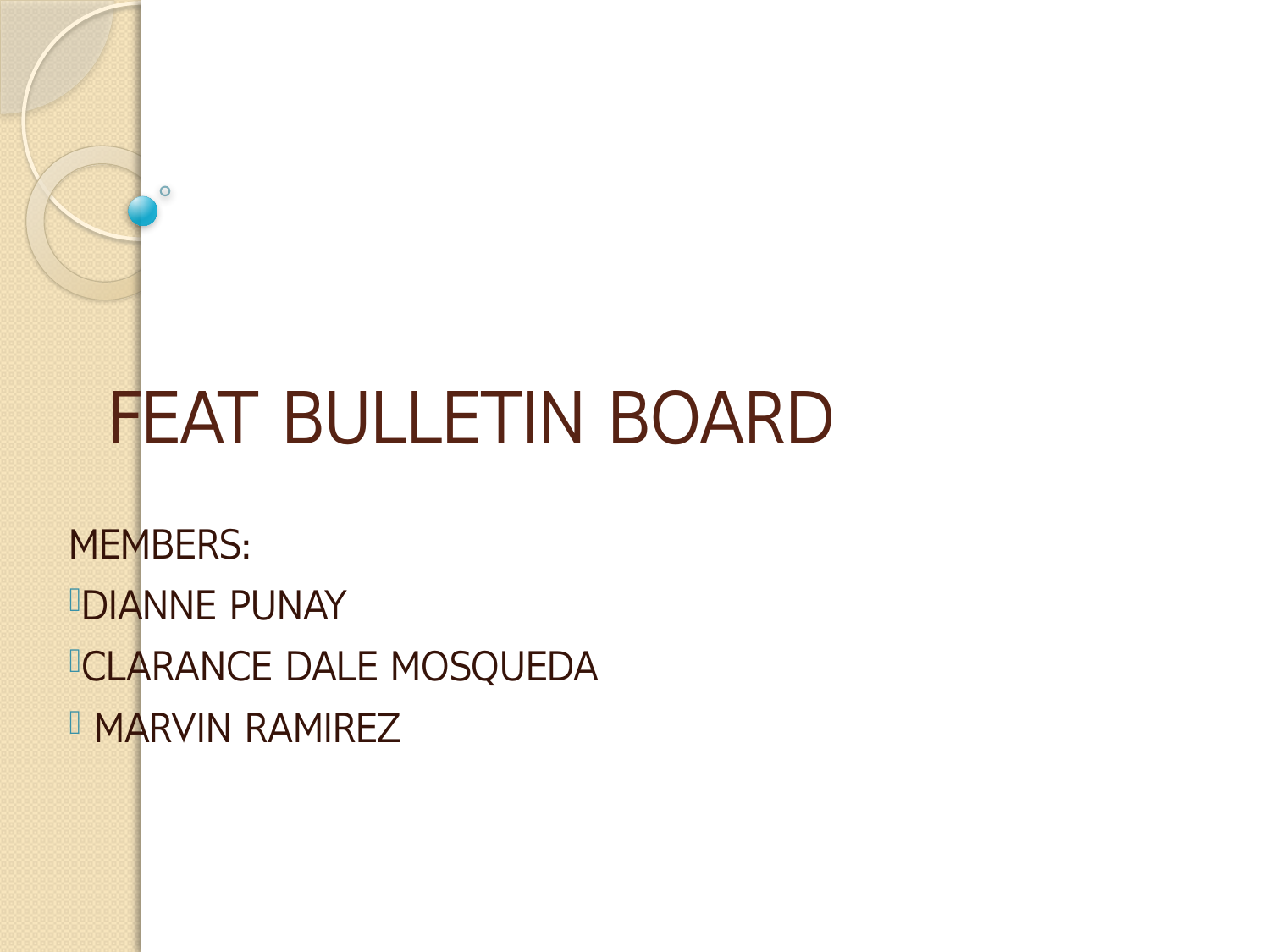

# FEAT BULLETIN BOARD

MEMBERS:
DIANNE PUNAY
CLARANCE DALE MOSQUEDA
 MARVIN RAMIREZ